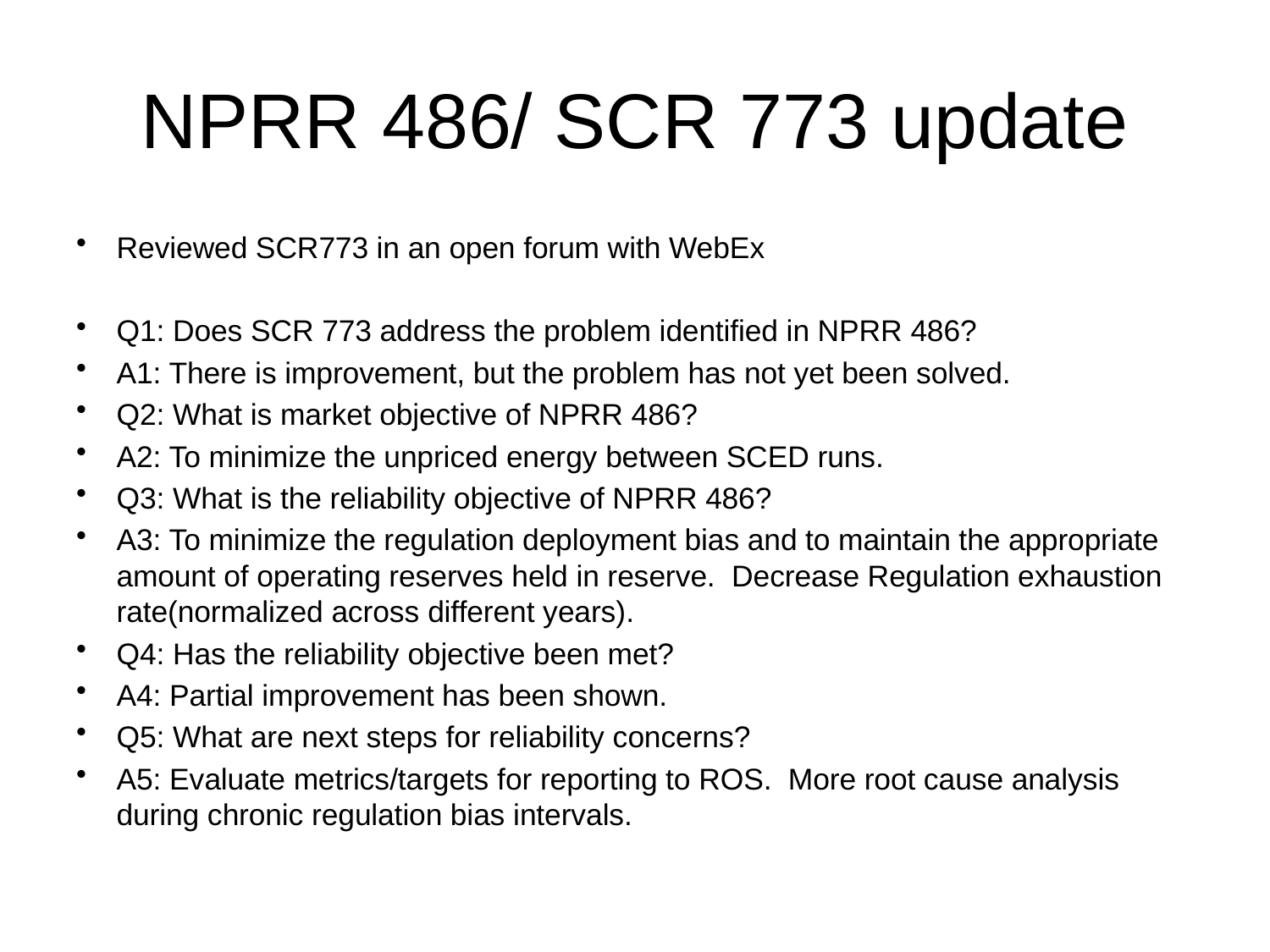

# NPRR 486/ SCR 773 update
Reviewed SCR773 in an open forum with WebEx

Q1: Does SCR 773 address the problem identified in NPRR 486?
A1: There is improvement, but the problem has not yet been solved.
Q2: What is market objective of NPRR 486?
A2: To minimize the unpriced energy between SCED runs.
Q3: What is the reliability objective of NPRR 486?
A3: To minimize the regulation deployment bias and to maintain the appropriate amount of operating reserves held in reserve.  Decrease Regulation exhaustion rate(normalized across different years).
Q4: Has the reliability objective been met?
A4: Partial improvement has been shown.
Q5: What are next steps for reliability concerns?
A5: Evaluate metrics/targets for reporting to ROS.  More root cause analysis during chronic regulation bias intervals.